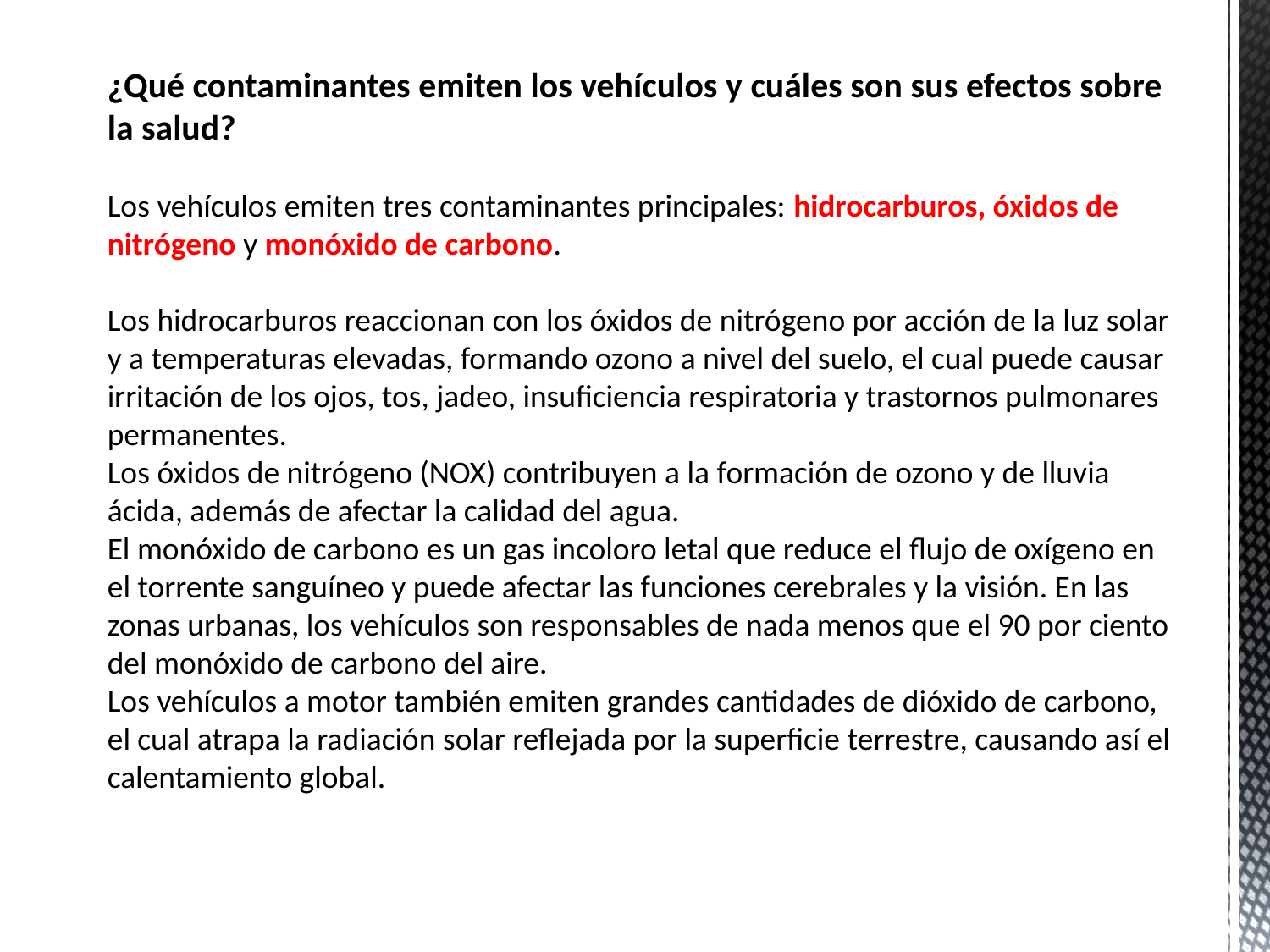

¿Qué contaminantes emiten los vehículos y cuáles son sus efectos sobre la salud?

Los vehículos emiten tres contaminantes principales: hidrocarburos, óxidos de nitrógeno y monóxido de carbono.

Los hidrocarburos reaccionan con los óxidos de nitrógeno por acción de la luz solar y a temperaturas elevadas, formando ozono a nivel del suelo, el cual puede causar irritación de los ojos, tos, jadeo, insuficiencia respiratoria y trastornos pulmonares permanentes.
Los óxidos de nitrógeno (NOX) contribuyen a la formación de ozono y de lluvia ácida, además de afectar la calidad del agua.
El monóxido de carbono es un gas incoloro letal que reduce el flujo de oxígeno en el torrente sanguíneo y puede afectar las funciones cerebrales y la visión. En las zonas urbanas, los vehículos son responsables de nada menos que el 90 por ciento del monóxido de carbono del aire.
Los vehículos a motor también emiten grandes cantidades de dióxido de carbono, el cual atrapa la radiación solar reflejada por la superficie terrestre, causando así el calentamiento global.